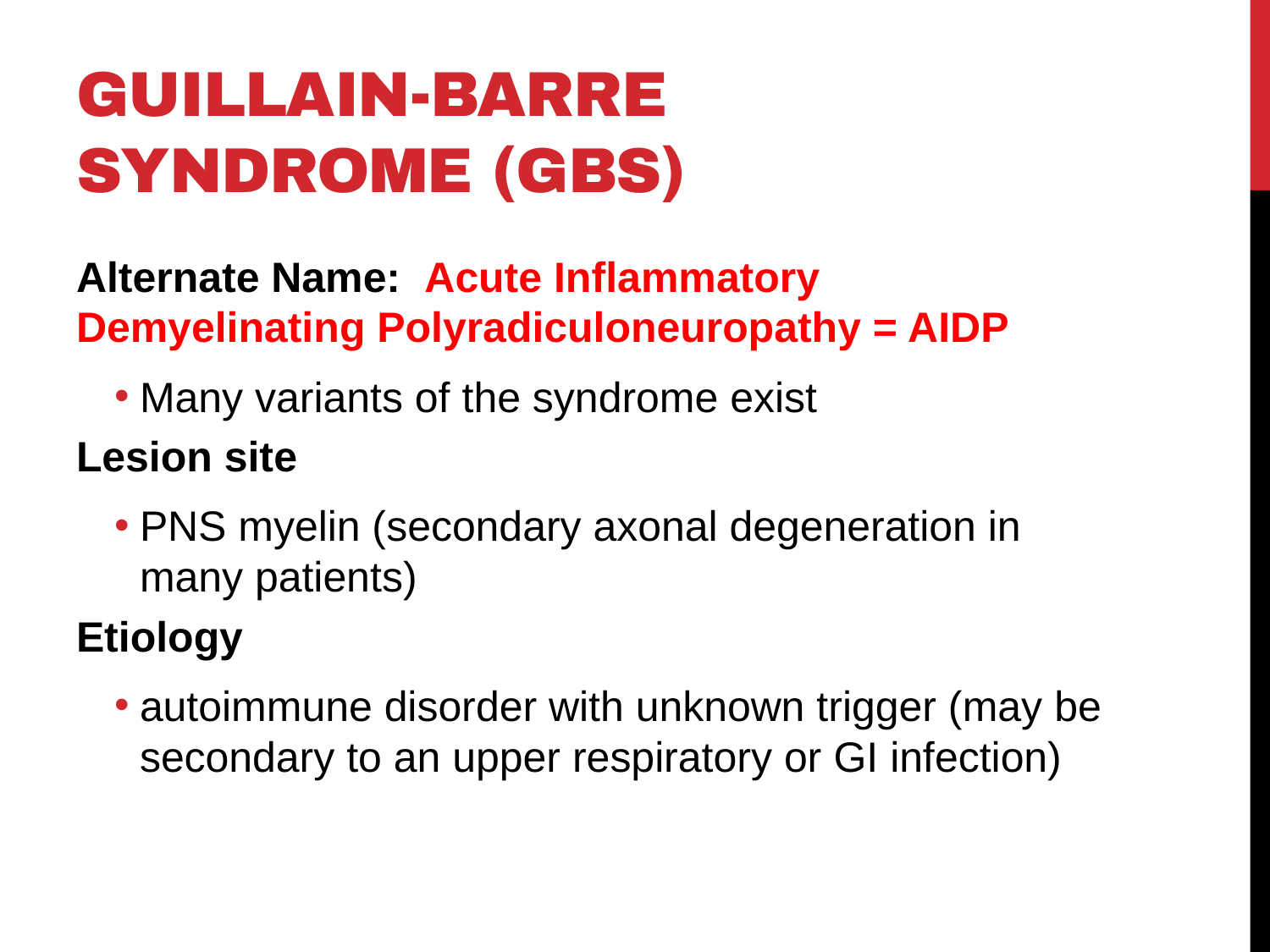

# Guillain-Barre Syndrome (GBS)
Alternate Name:  Acute Inflammatory Demyelinating Polyradiculoneuropathy = AIDP
Many variants of the syndrome exist
Lesion site
PNS myelin (secondary axonal degeneration in many patients)
Etiology
autoimmune disorder with unknown trigger (may be secondary to an upper respiratory or GI infection)